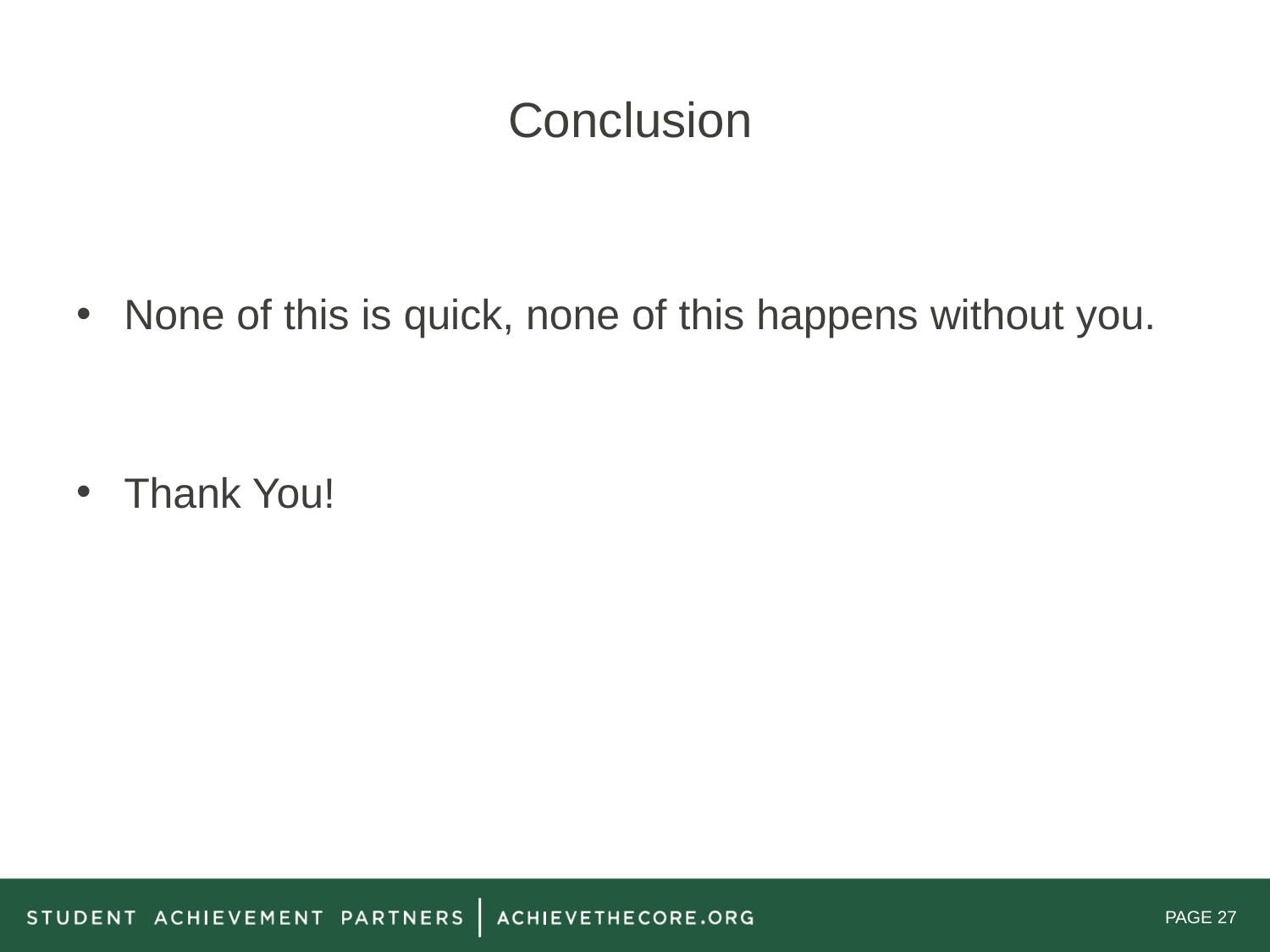

# Conclusion

None of this is quick, none of this happens without you.

Thank You!